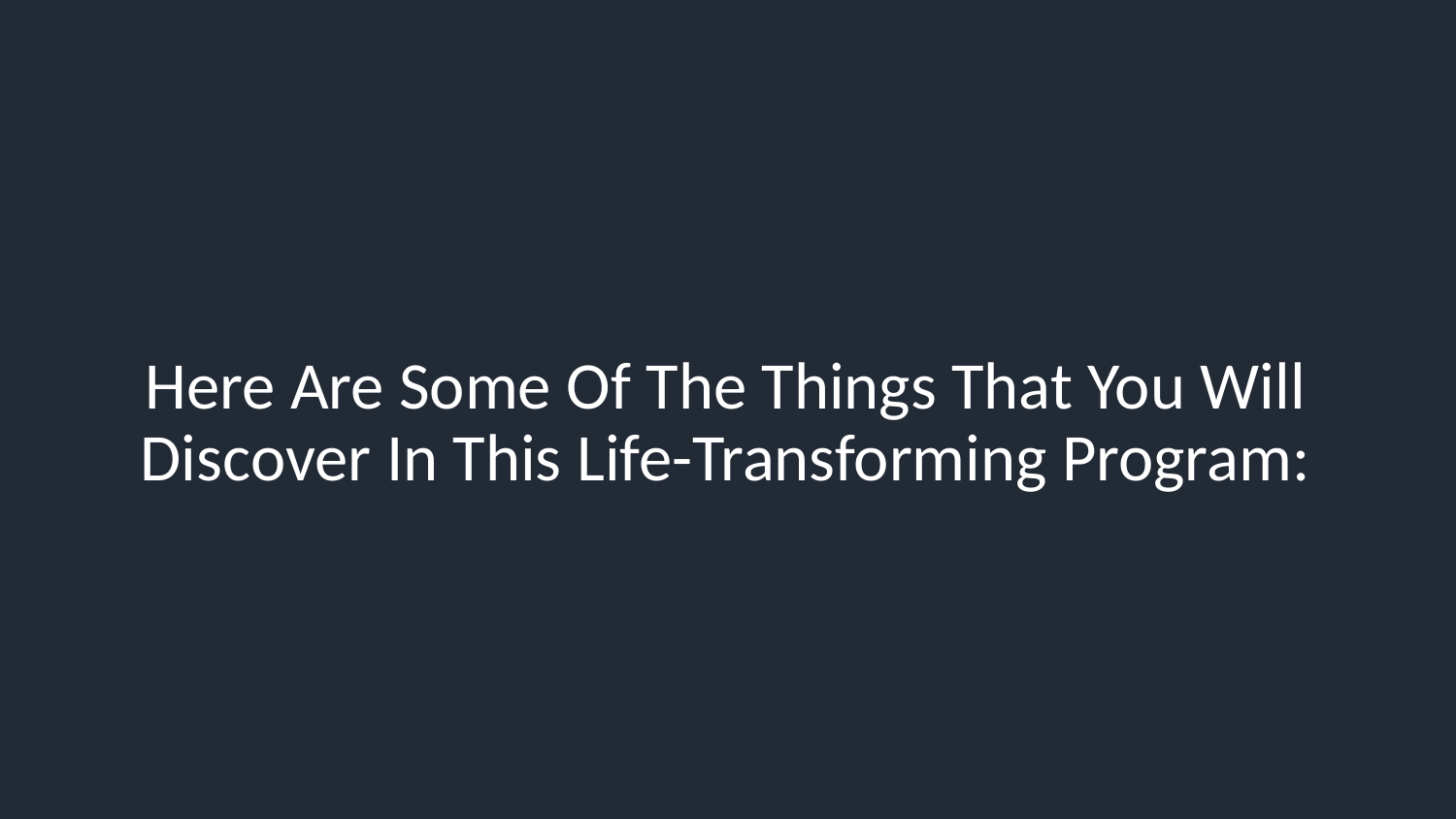

Here Are Some Of The Things That You Will Discover In This Life-Transforming Program: